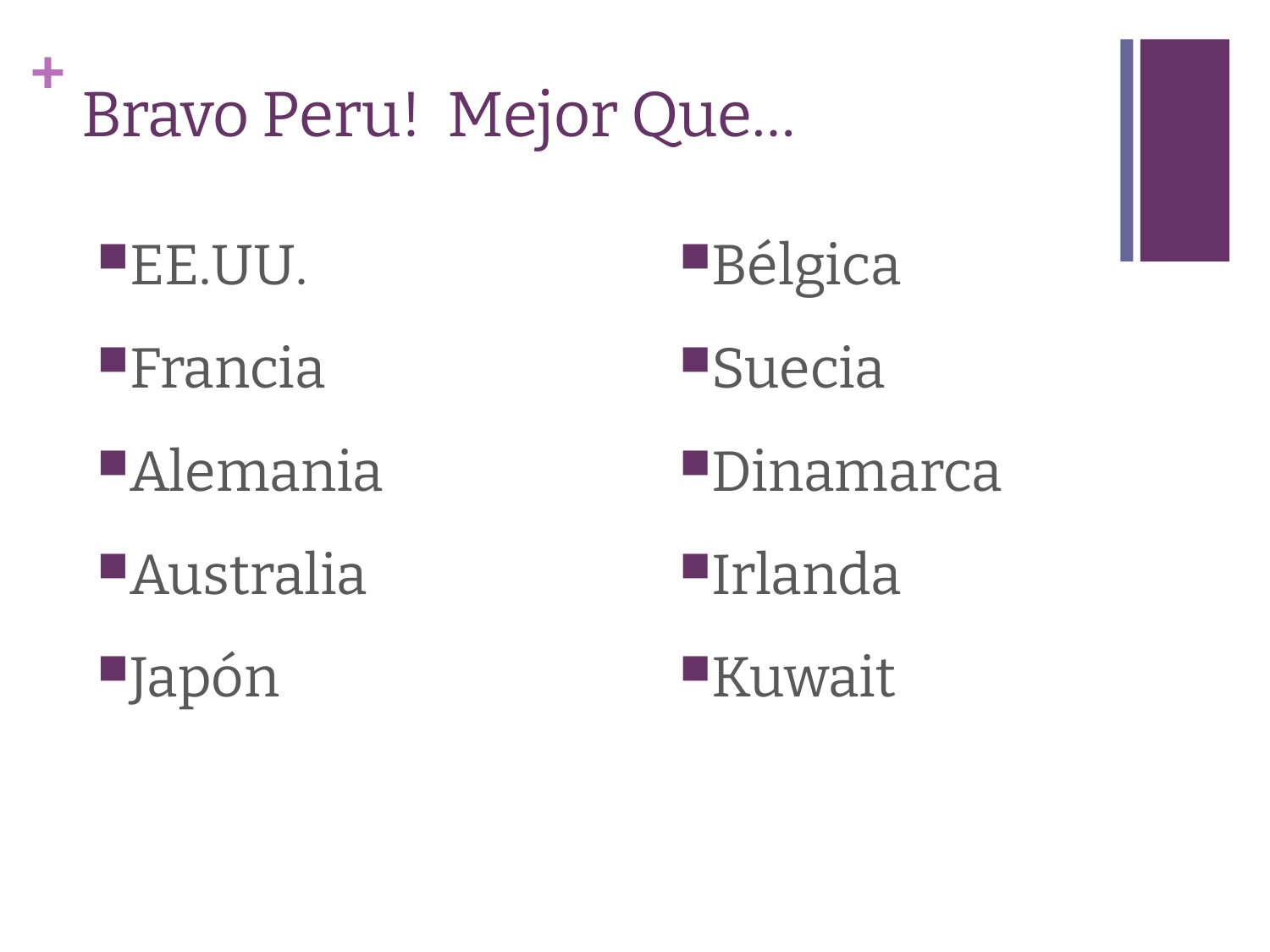

# Bravo Peru!  Mejor Que…
EE.UU.
Francia
Alemania
Australia
Japón
Bélgica
Suecia
Dinamarca
Irlanda
Kuwait